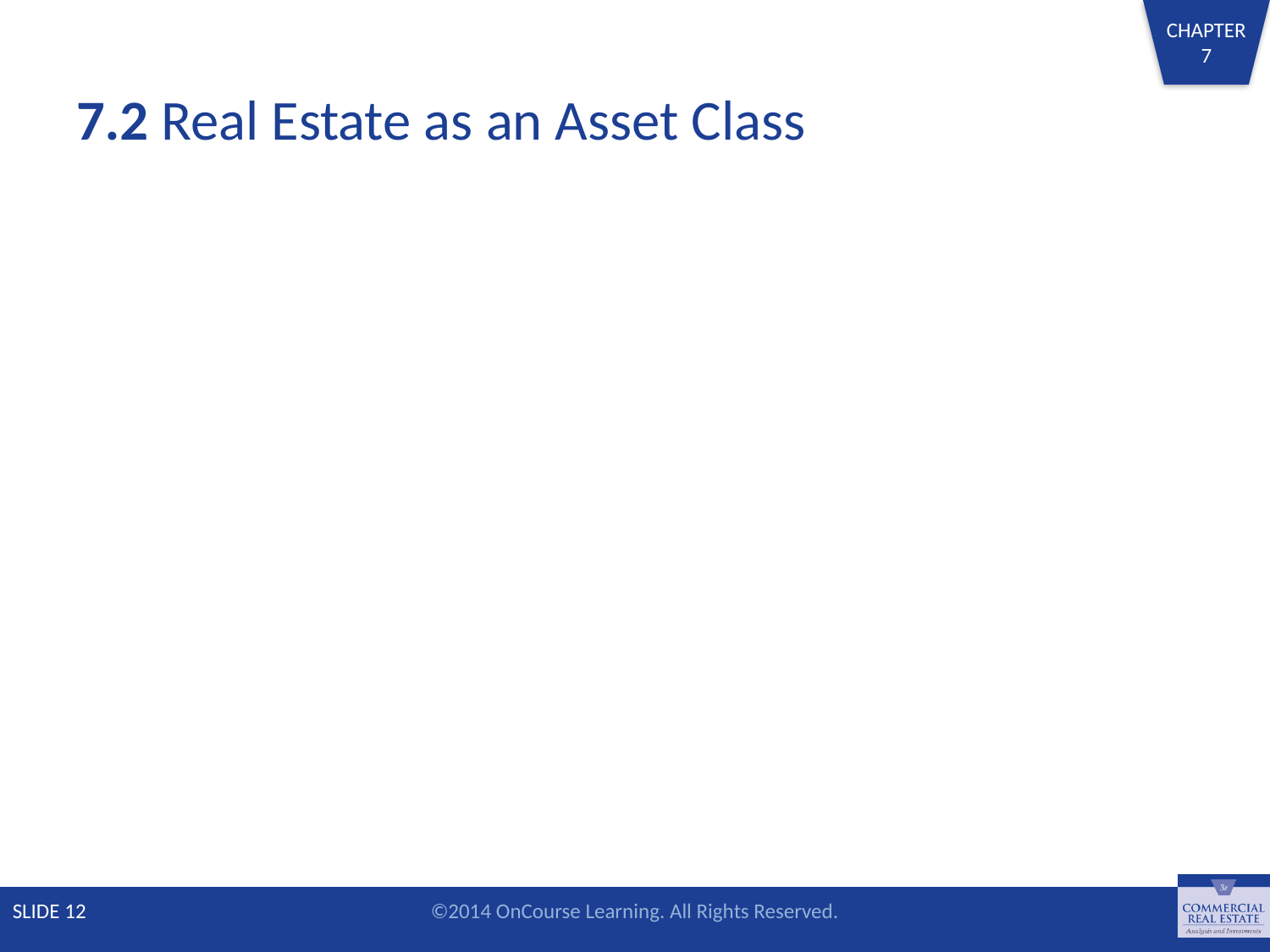

# 7.2 Real Estate as an Asset Class

SLIDE 12